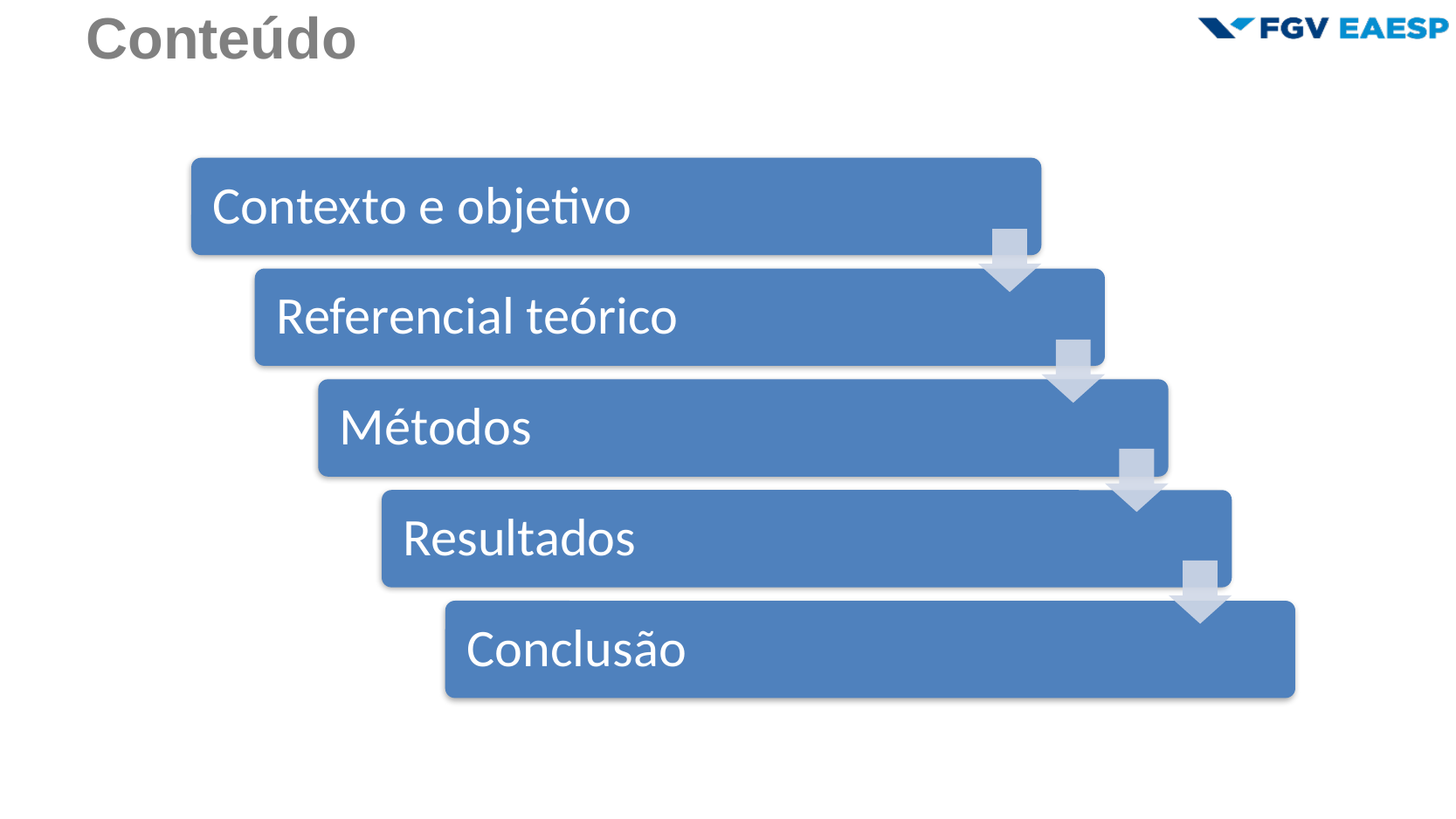

Conteúdo
Contexto e objetivo
Referencial teórico
Métodos
Resultados
Conclusão